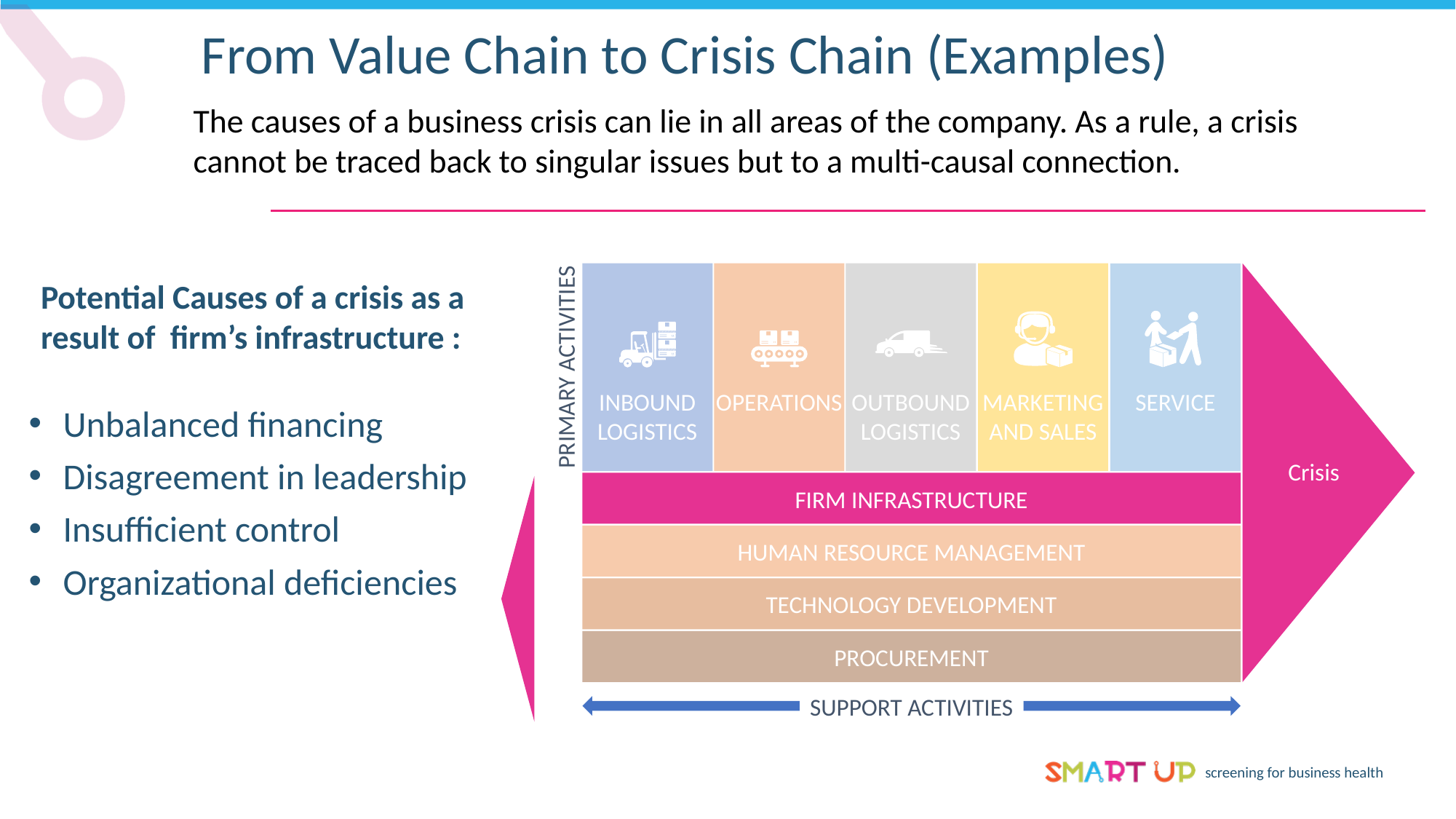

From Value Chain to Crisis Chain (Examples)
The causes of a business crisis can lie in all areas of the company. As a rule, a crisis cannot be traced back to singular issues but to a multi-causal connection.

Potential Causes of a crisis as a result of  firm’s infrastructure :

PRIMARY ACTIVITIES
Unbalanced financing
Disagreement in leadership
Insufficient control
Organizational deficiencies
OPERATIONS
INBOUND
LOGISTICS
OUTBOUND
LOGISTICS
MARKETING
AND SALES
SERVICE

Crisis

FIRM INFRASTRUCTURE

HUMAN RESOURCE MANAGEMENT

TECHNOLOGY DEVELOPMENT

PROCUREMENT
SUPPORT ACTIVITIES